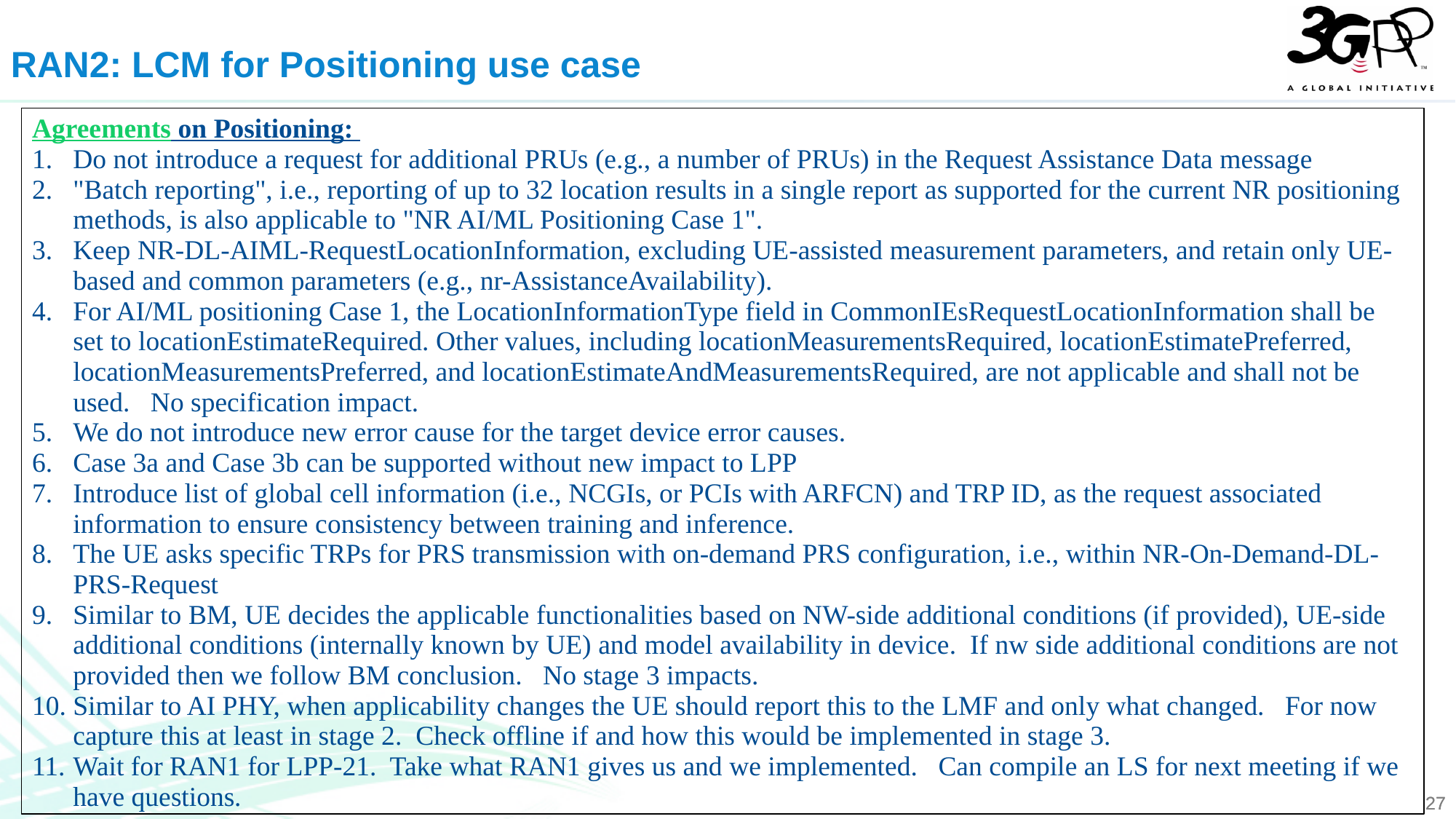

RAN2: LCM for Positioning use case
Agreements on Positioning:
Do not introduce a request for additional PRUs (e.g., a number of PRUs) in the Request Assistance Data message
"Batch reporting", i.e., reporting of up to 32 location results in a single report as supported for the current NR positioning methods, is also applicable to "NR AI/ML Positioning Case 1".
Keep NR-DL-AIML-RequestLocationInformation, excluding UE-assisted measurement parameters, and retain only UE-based and common parameters (e.g., nr-AssistanceAvailability).
For AI/ML positioning Case 1, the LocationInformationType field in CommonIEsRequestLocationInformation shall be set to locationEstimateRequired. Other values, including locationMeasurementsRequired, locationEstimatePreferred, locationMeasurementsPreferred, and locationEstimateAndMeasurementsRequired, are not applicable and shall not be used.   No specification impact.
We do not introduce new error cause for the target device error causes.
Case 3a and Case 3b can be supported without new impact to LPP
Introduce list of global cell information (i.e., NCGIs, or PCIs with ARFCN) and TRP ID, as the request associated information to ensure consistency between training and inference.
The UE asks specific TRPs for PRS transmission with on-demand PRS configuration, i.e., within NR-On-Demand-DL-PRS-Request
Similar to BM, UE decides the applicable functionalities based on NW-side additional conditions (if provided), UE-side additional conditions (internally known by UE) and model availability in device.  If nw side additional conditions are not provided then we follow BM conclusion.   No stage 3 impacts.
Similar to AI PHY, when applicability changes the UE should report this to the LMF and only what changed.   For now capture this at least in stage 2.  Check offline if and how this would be implemented in stage 3.
Wait for RAN1 for LPP-21.  Take what RAN1 gives us and we implemented.   Can compile an LS for next meeting if we have questions.